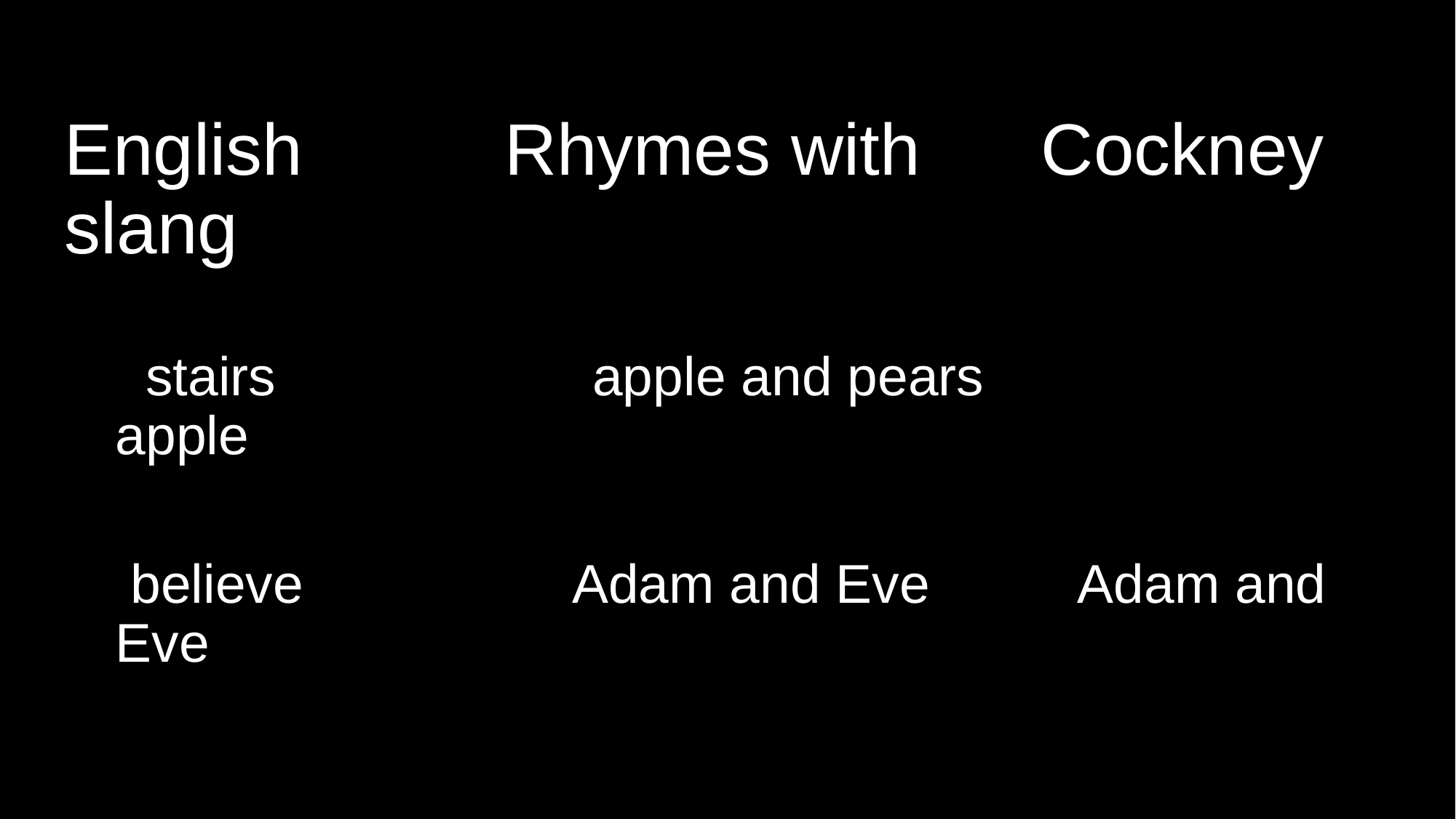

# English          Rhymes with      Cockney slang
  stairs                     apple and pears                apple

 believe                  Adam and Eve          Adam and Eve